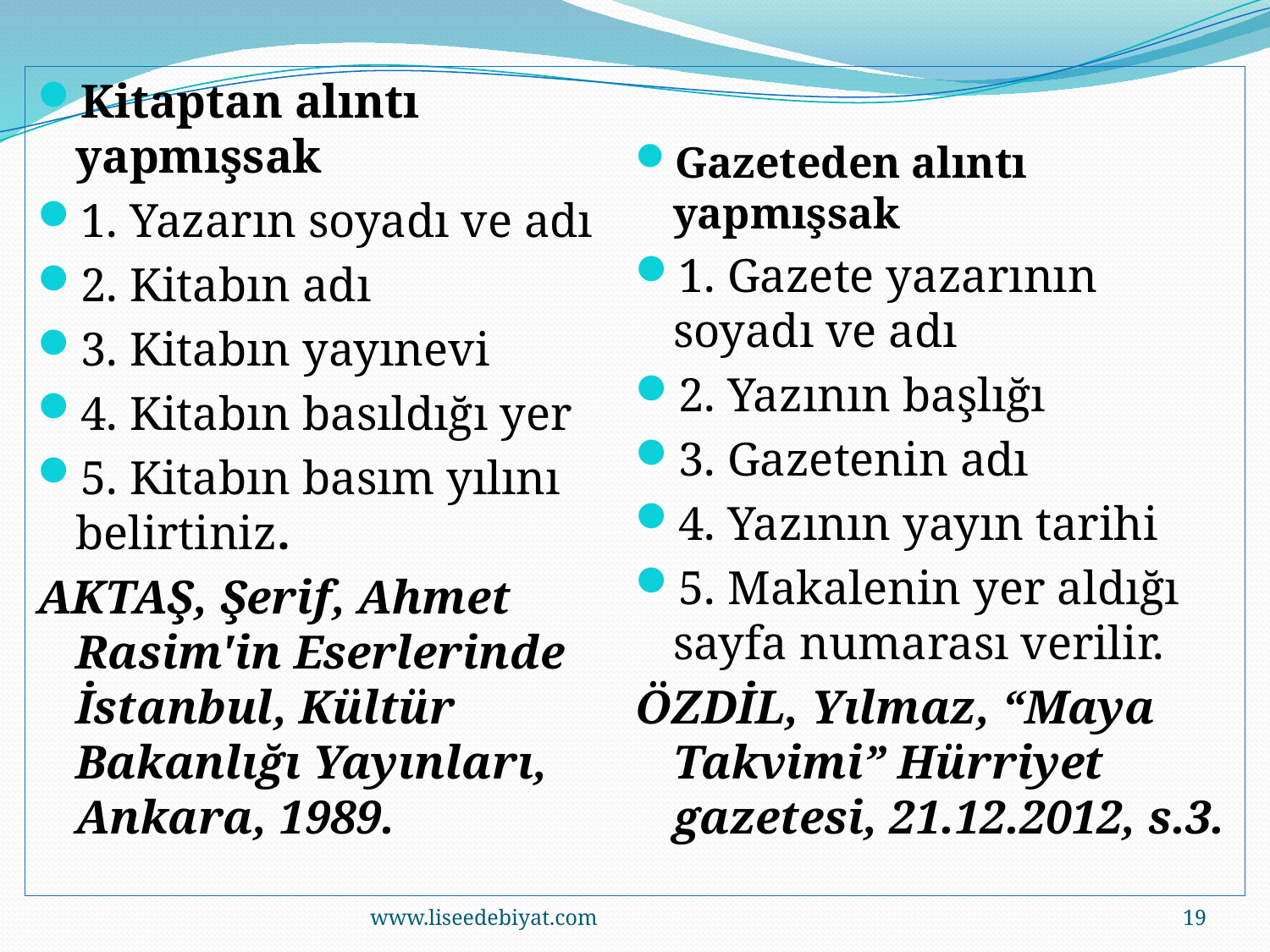

Kitaptan alıntı yapmışsak
1. Yazarın soyadı ve adı
2. Kitabın adı
3. Kitabın yayınevi
4. Kitabın basıldığı yer
5. Kitabın basım yılını belirtiniz.
AKTAŞ, Şerif, Ahmet Rasim'in Eserlerinde İstanbul, Kültür Bakanlığı Yayınları, Ankara, 1989.

Gazeteden alıntı yapmışsak
1. Gazete yazarının soyadı ve adı
2. Yazının başlığı
3. Gazetenin adı
4. Yazının yayın tarihi
5. Makalenin yer aldığı sayfa numarası verilir.
ÖZDİL, Yılmaz, “Maya Takvimi” Hürriyet gazetesi, 21.12.2012, s.3.

www.liseedebiyat.com
19